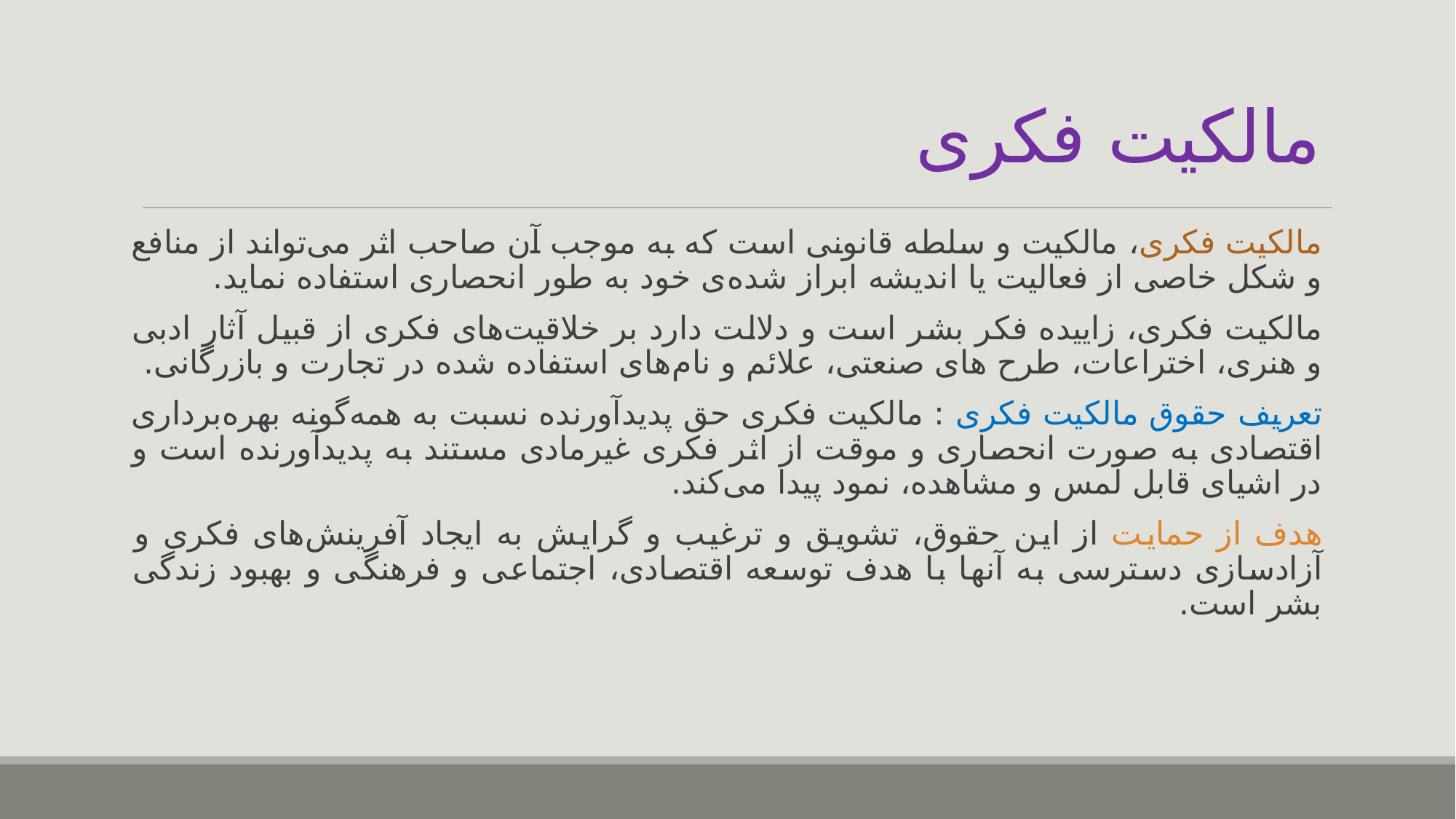

# مالکیت فکری
مالکیت فکری، مالکیت و سلطه قانونی است که به موجب آن صاحب اثر می‌تواند از منافع و شکل خاصی از فعالیت یا اندیشه ابراز شده‌ی خود به طور انحصاری استفاده نماید.
مالکیت فکری، زاییده فکر بشر است و دلالت دارد بر خلاقیت‌های فکری از قبیل آثار ادبی و هنری، اختراعات، طرح های صنعتی، علائم و نام‌های استفاده شده در تجارت و بازرگانی.
تعریف حقوق مالکیت فکری : مالکیت فکری حق پدیدآورنده نسبت به همه‌گونه بهره‌برداری اقتصادی به صورت انحصاری و موقت از اثر فکری غیرمادی مستند به پدیدآورنده است و در اشیای قابل لمس و مشاهده، نمود پیدا می‌کند.
هدف از حمایت از این حقوق، تشویق و ترغیب و گرایش به ایجاد آفرینش‌های فکری و آزادسازی دسترسی به آنها با هدف توسعه اقتصادی، اجتماعی و فرهنگی و بهبود زندگی بشر است.